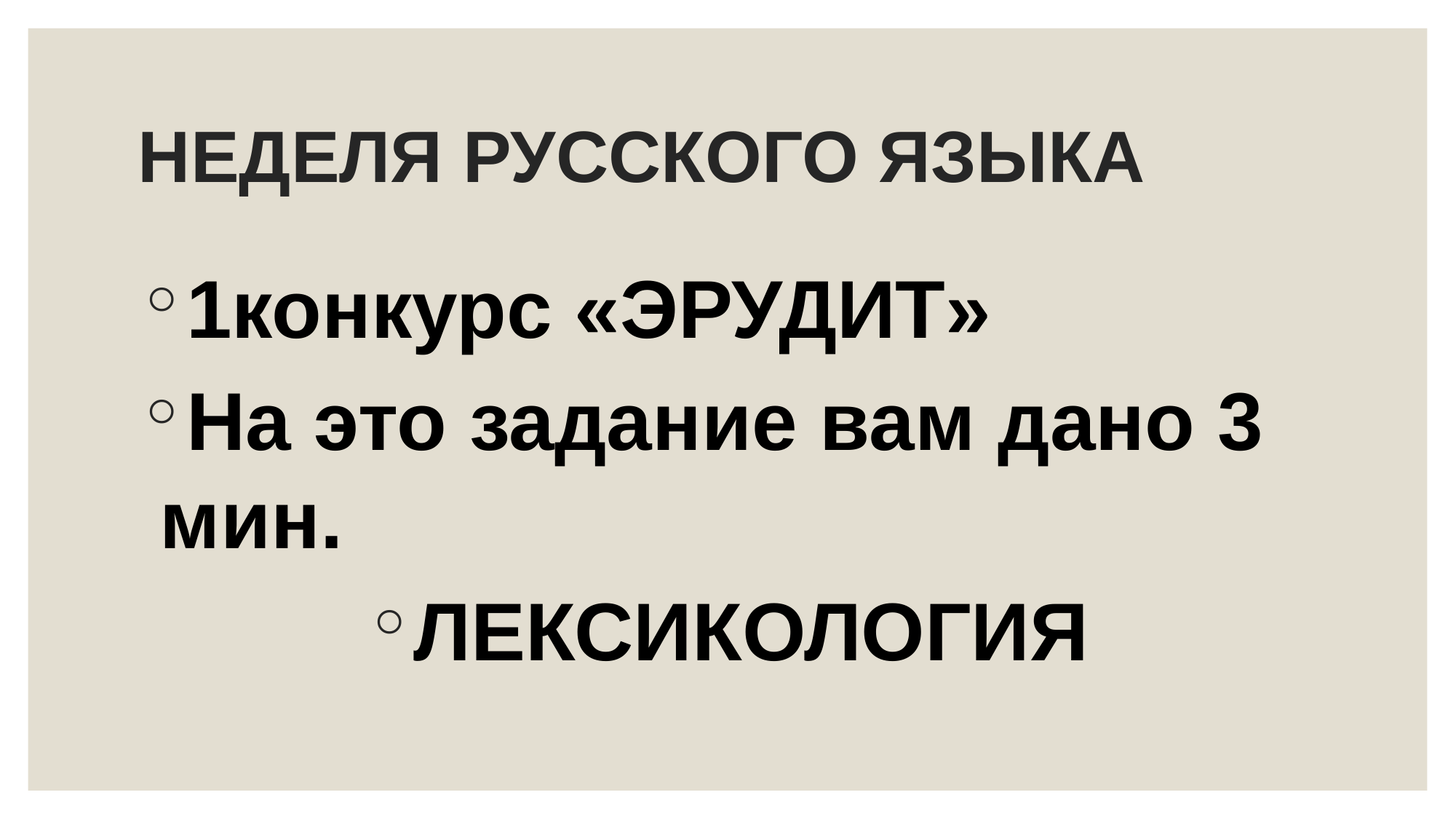

# НЕДЕЛЯ РУССКОГО ЯЗЫКА
1конкурс «ЭРУДИТ»
На это задание вам дано 3 мин.
ЛЕКСИКОЛОГИЯ